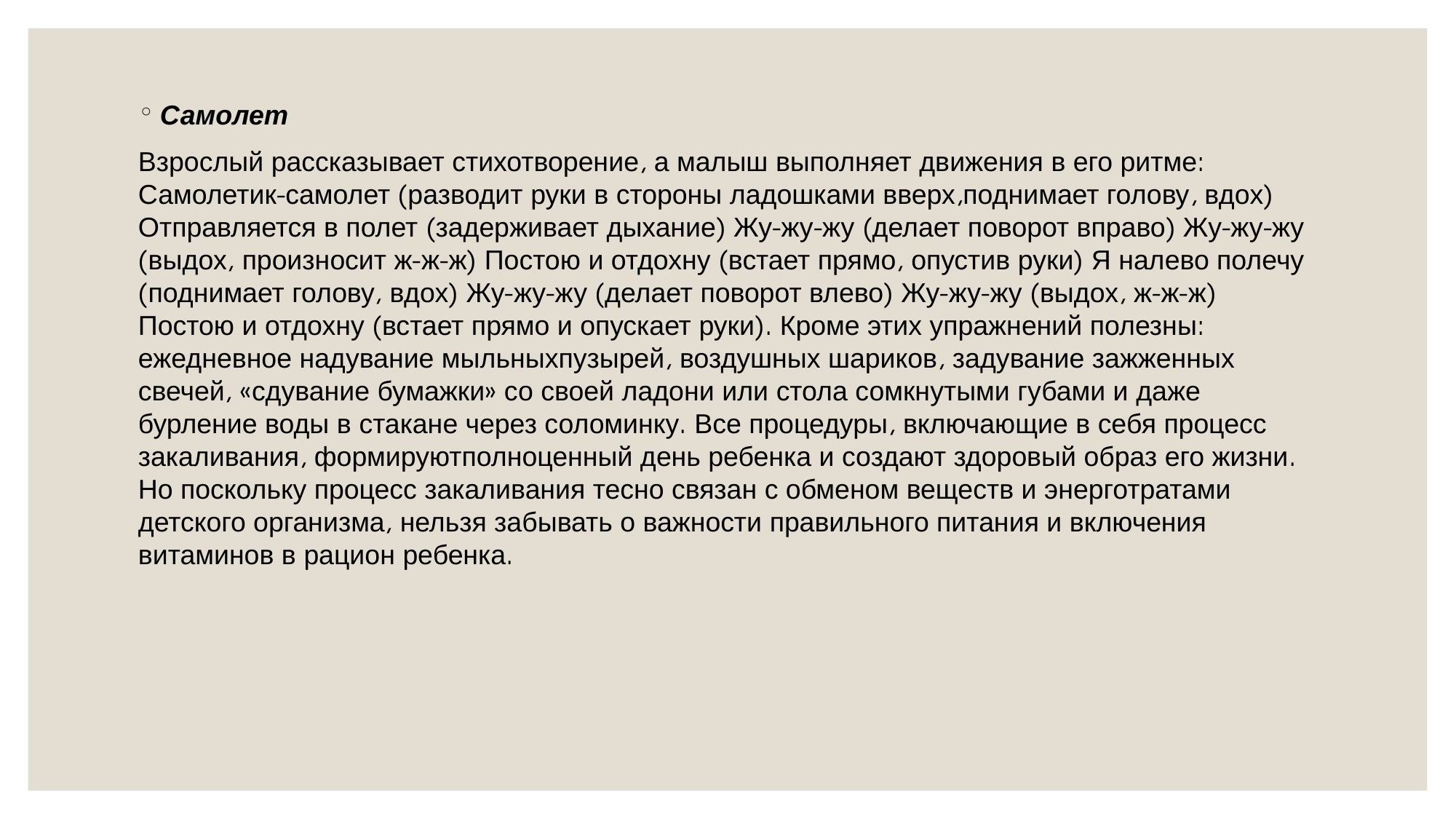

Самолет
Взрослый рассказывает стихотворение, а малыш выполняет движения в его ритме: Самолетик-самолет (разводит руки в стороны ладошками вверх,поднимает голову, вдох) Отправляется в полет (задерживает дыхание) Жу-жу-жу (делает поворот вправо) Жу-жу-жу (выдох, произносит ж-ж-ж) Постою и отдохну (встает прямо, опустив руки) Я налево полечу (поднимает голову, вдох) Жу-жу-жу (делает поворот влево) Жу-жу-жу (выдох, ж-ж-ж) Постою и отдохну (встает прямо и опускает руки). Кроме этих упражнений полезны: ежедневное надувание мыльныхпузырей, воздушных шариков, задувание зажженных свечей, «сдувание бумажки» со своей ладони или стола сомкнутыми губами и даже бурление воды в стакане через соломинку. Все процедуры, включающие в себя процесс закаливания, формируютполноценный день ребенка и создают здоровый образ его жизни. Но поскольку процесс закаливания тесно связан с обменом веществ и энерготратами детского организма, нельзя забывать о важности правильного питания и включения витаминов в рацион ребенка.